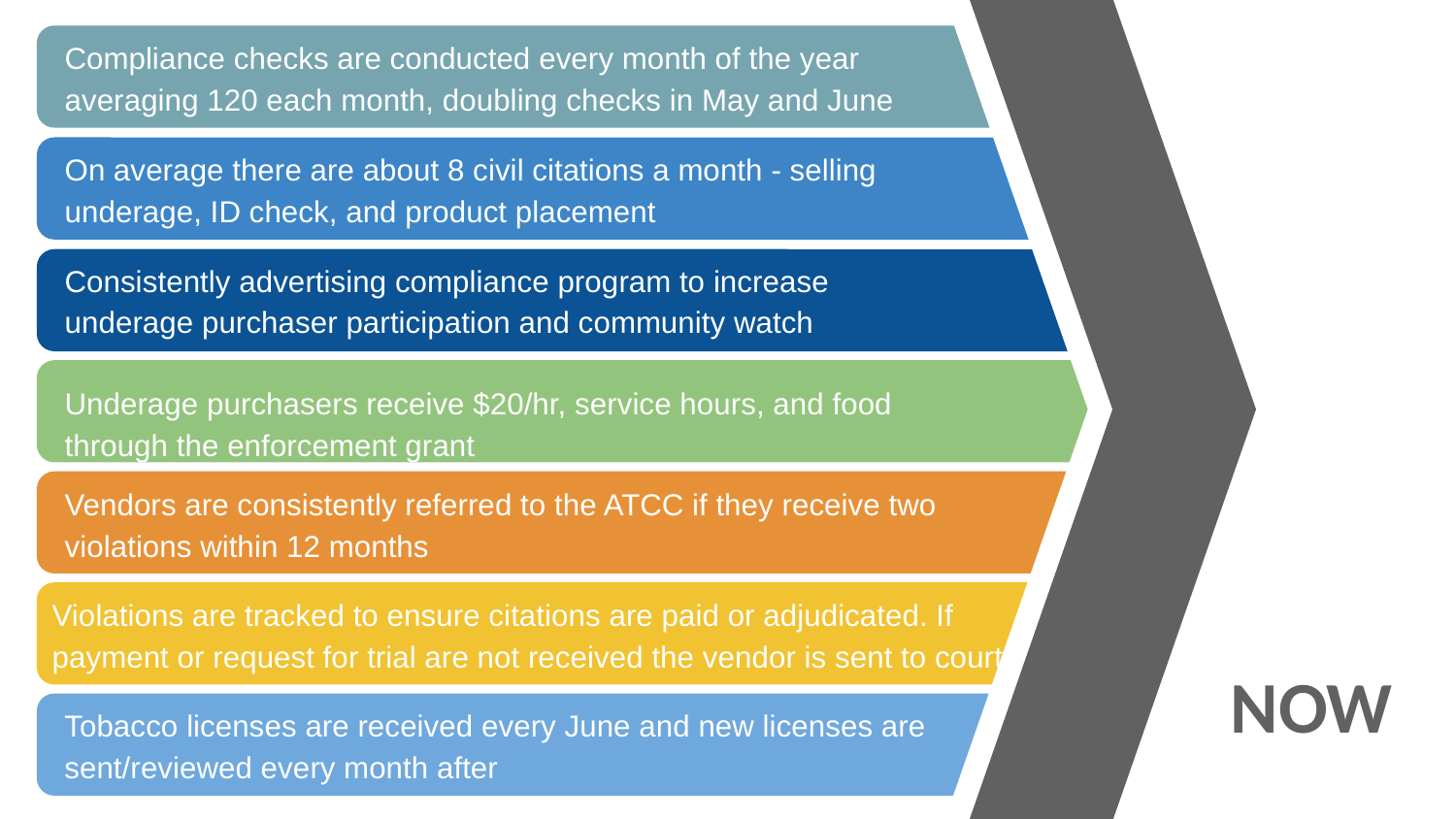

Compliance checks are conducted every month of the year averaging 120 each month, doubling checks in May and June
On average there are about 8 civil citations a month - selling underage, ID check, and product placement
Consistently advertising compliance program to increase underage purchaser participation and community watch
Underage purchasers receive $20/hr, service hours, and food through the enforcement grant
Vendors are consistently referred to the ATCC if they receive two violations within 12 months
Violations are tracked to ensure citations are paid or adjudicated. If payment or request for trial are not received the vendor is sent to court.
NOW
Tobacco licenses are received every June and new licenses are sent/reviewed every month after